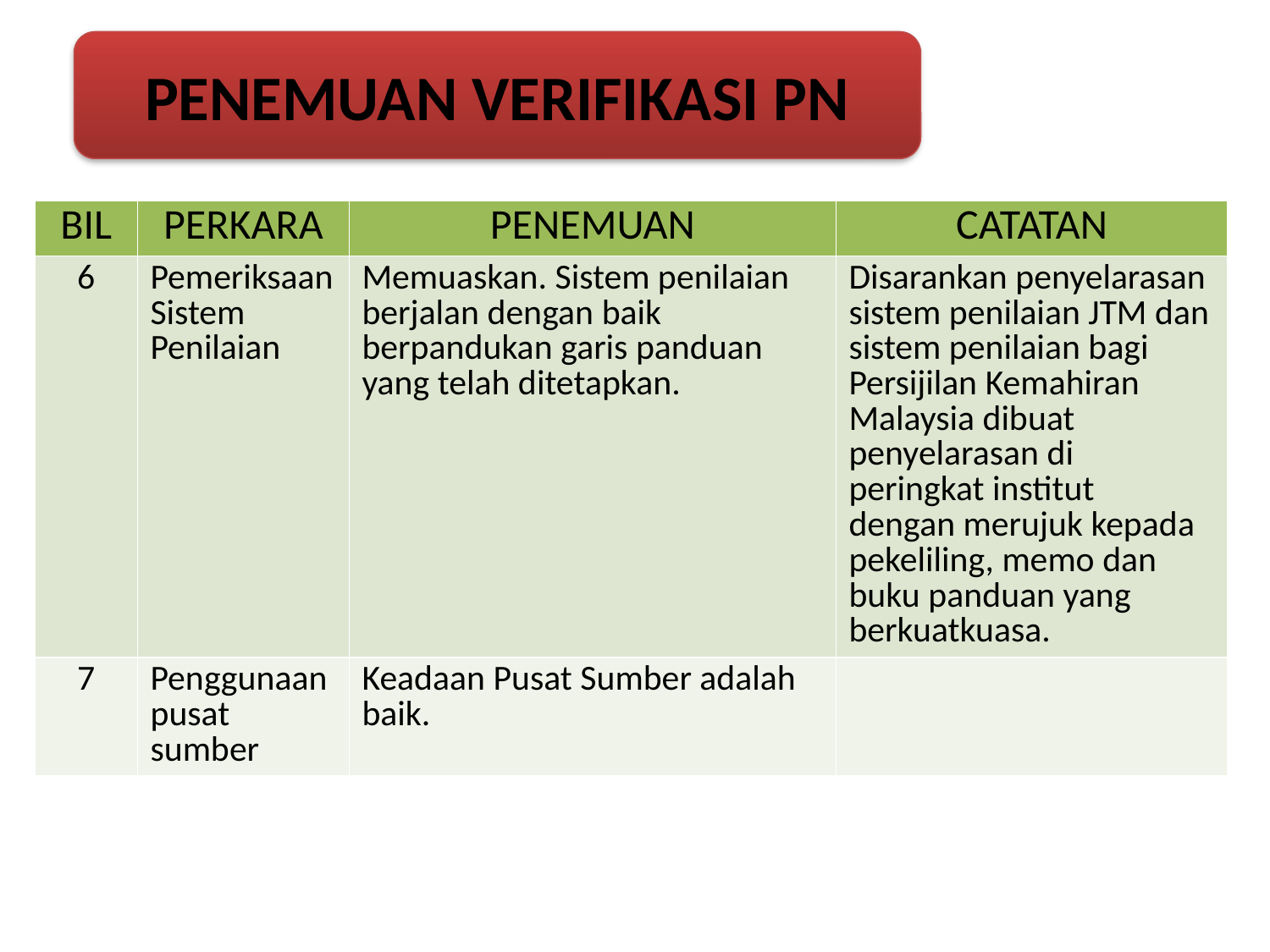

PENEMUAN VERIFIKASI PN
#
| BIL | PERKARA | PENEMUAN | CATATAN |
| --- | --- | --- | --- |
| 6 | Pemeriksaan Sistem Penilaian | Memuaskan. Sistem penilaian berjalan dengan baik berpandukan garis panduan yang telah ditetapkan. | Disarankan penyelarasan sistem penilaian JTM dan sistem penilaian bagi Persijilan Kemahiran Malaysia dibuat penyelarasan di peringkat institut dengan merujuk kepada pekeliling, memo dan buku panduan yang berkuatkuasa. |
| 7 | Penggunaan pusat sumber | Keadaan Pusat Sumber adalah baik. |  |